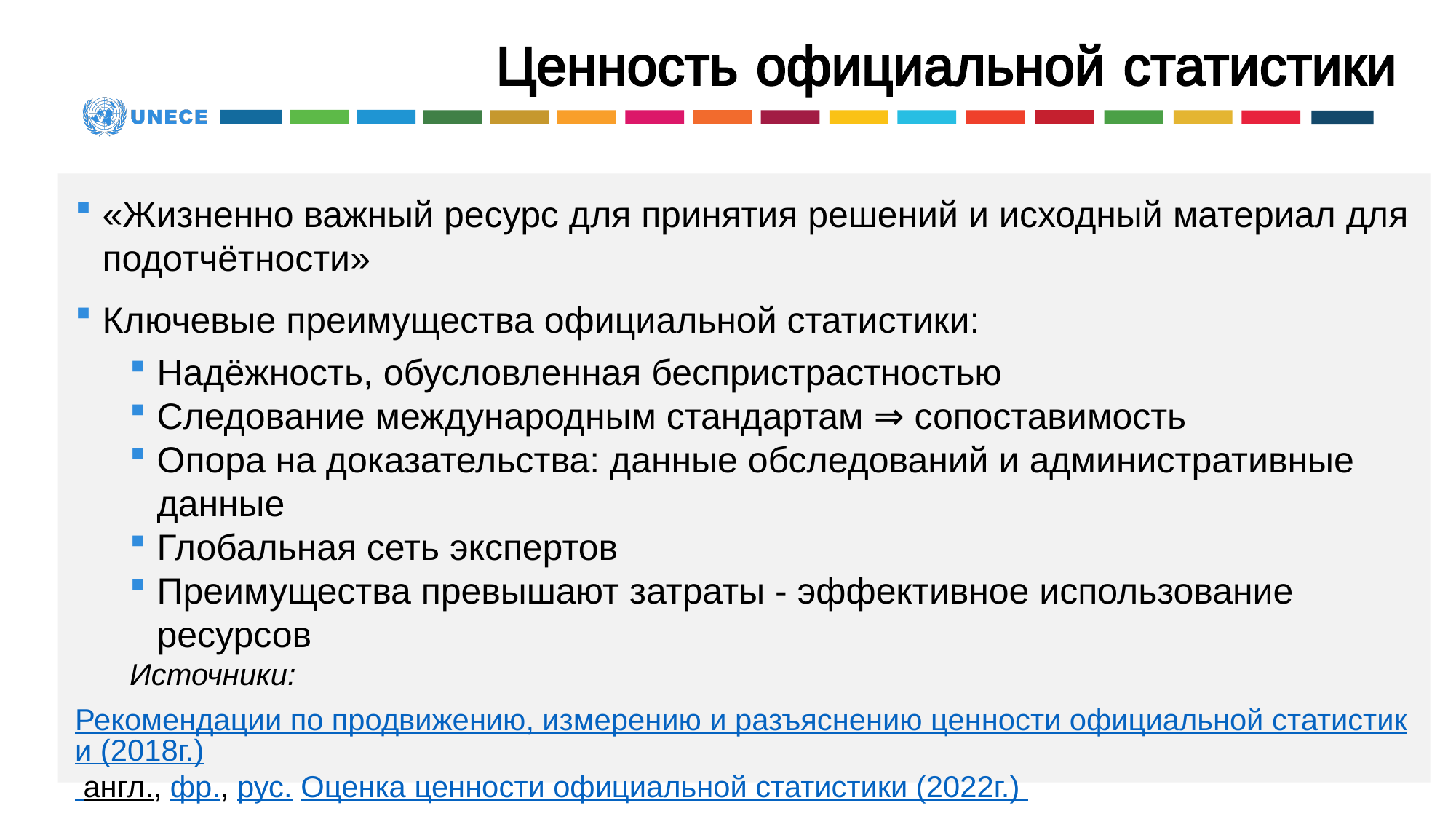

# Ценность официальной статистики
«Жизненно важный ресурс для принятия решений и исходный материал для подотчётности»
Ключевые преимущества официальной статистики:
Надёжность, обусловленная беспристрастностью
Следование международным стандартам ⇒ сопоставимость
Опора на доказательства: данные обследований и административные данные
Глобальная сеть экспертов
Преимущества превышают затраты - эффективное использование ресурсов
Источники:
Рекомендации по продвижению, измерению и разъяснению ценности официальной статистики (2018г.) англ., фр., рус. Оценка ценности официальной статистики (2022г.)